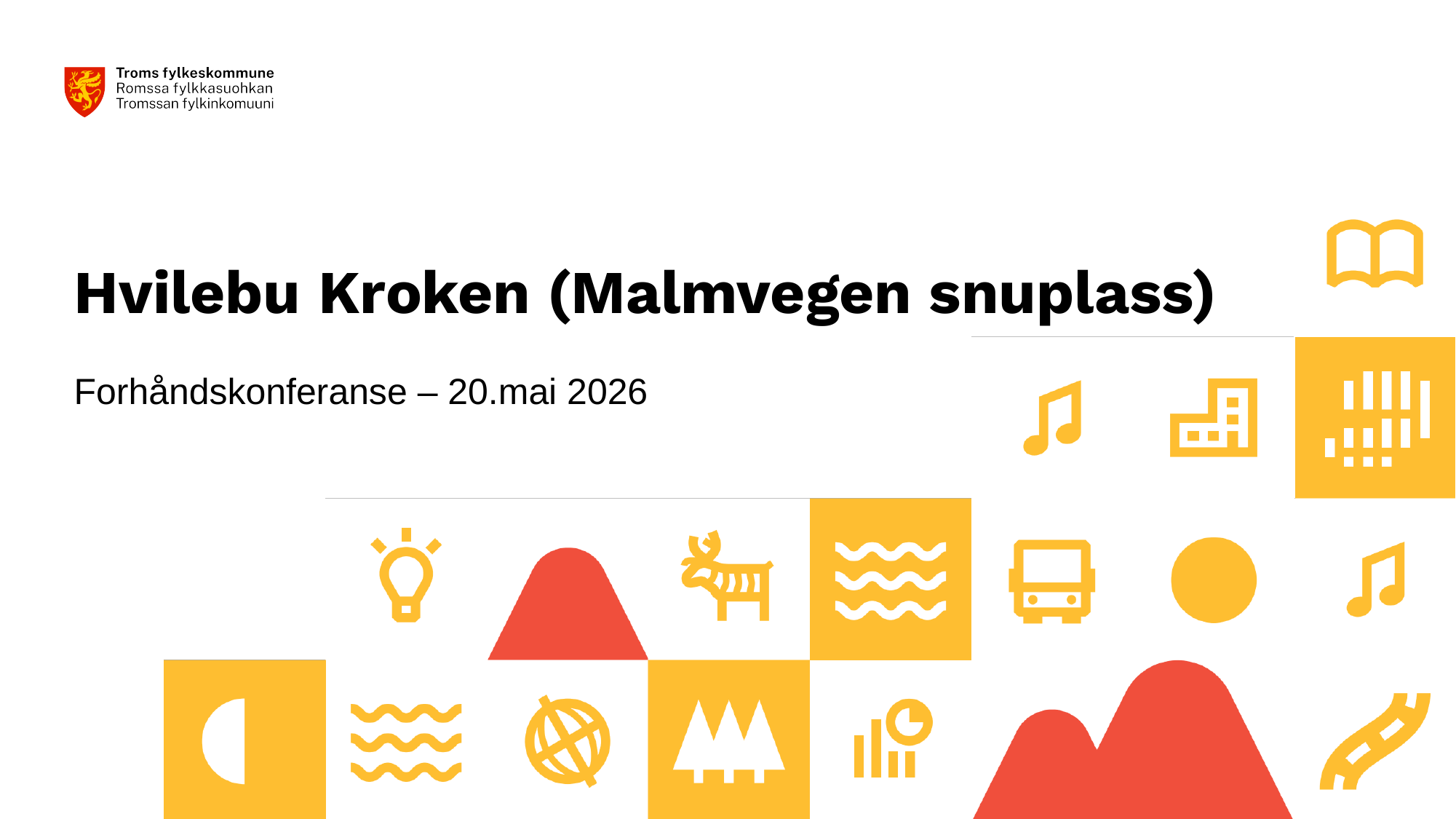

# Hvilebu Kroken (Malmvegen snuplass)
Forhåndskonferanse – 20.mai 2026